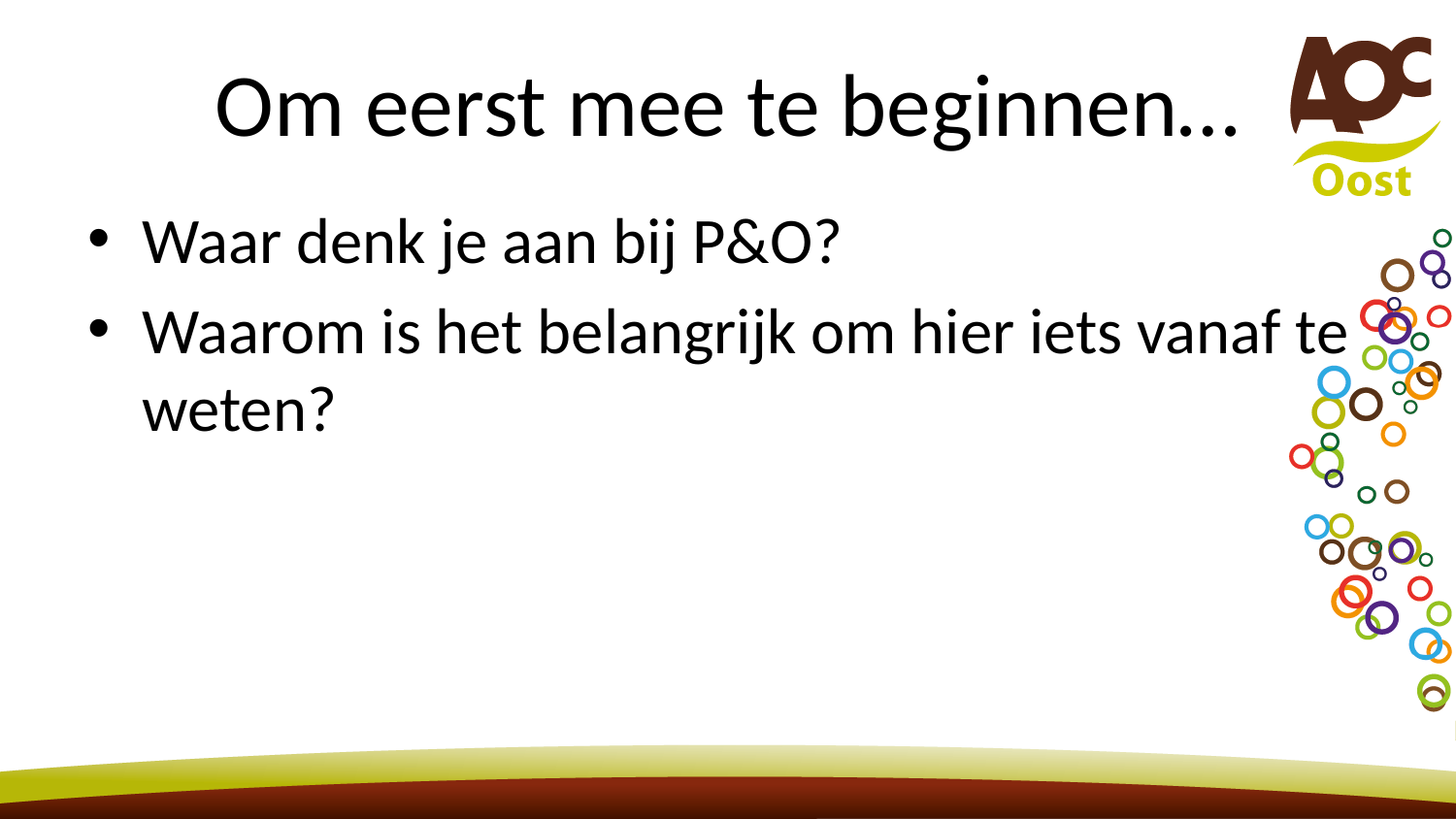

# Om eerst mee te beginnen…
Waar denk je aan bij P&O?
Waarom is het belangrijk om hier iets vanaf te weten?